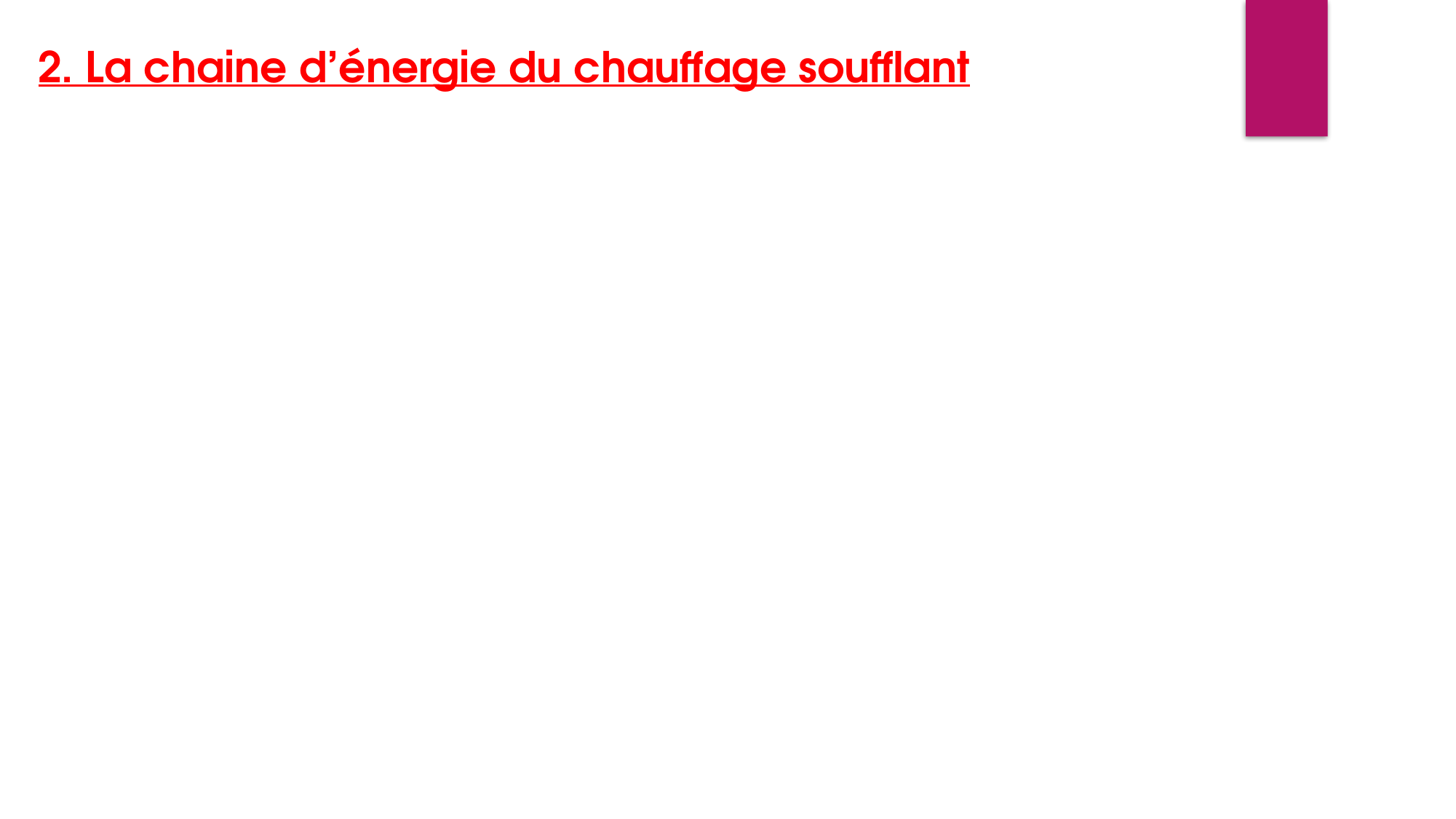

2. La chaine d’énergie du chauffage soufflant